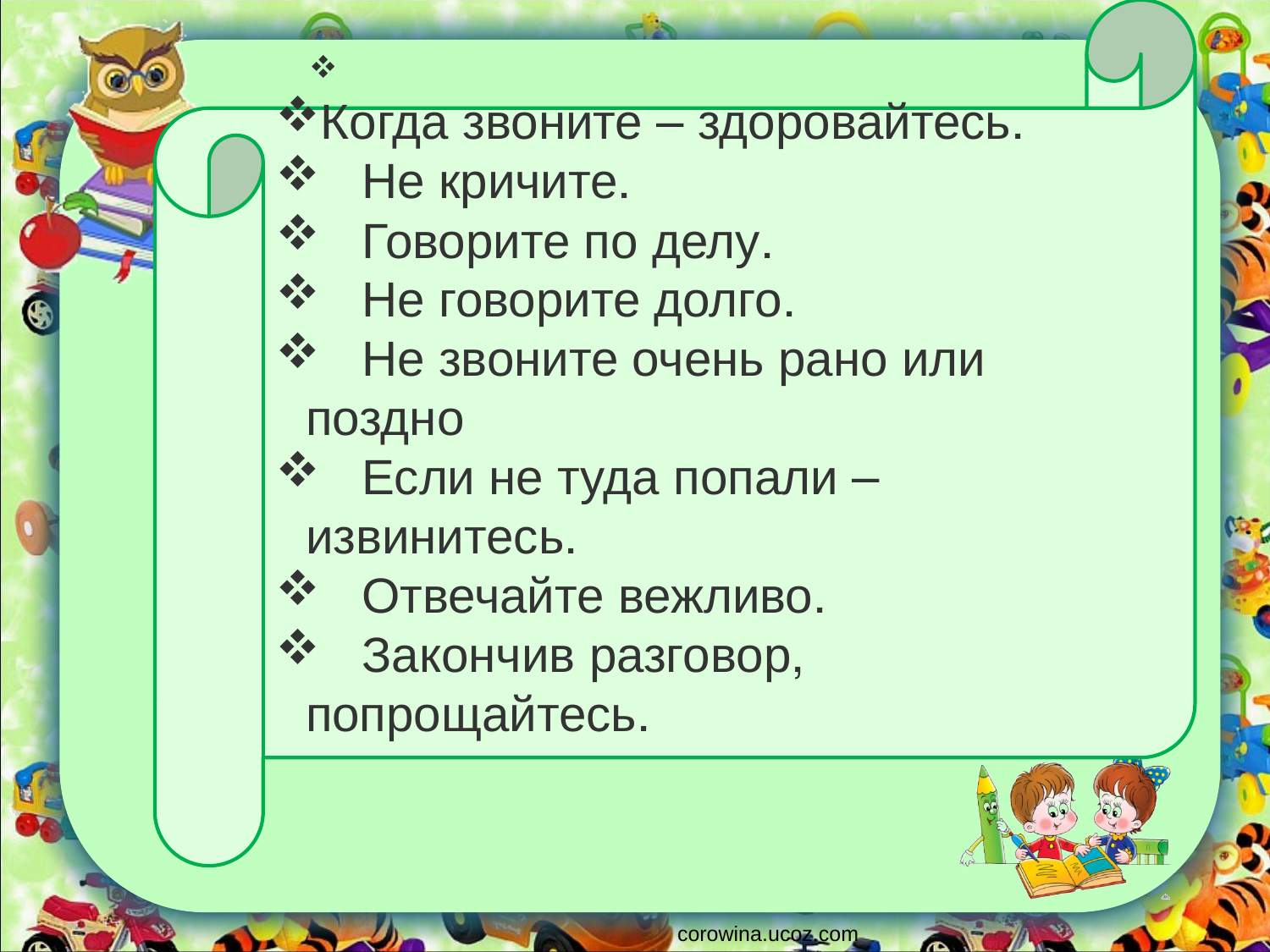

Когда звоните – здоровайтесь.
   Не кричите.
   Говорите по делу.
   Не говорите долго.
   Не звоните очень рано или поздно
   Если не туда попали – извинитесь.
   Отвечайте вежливо.
   Закончив разговор, попрощайтесь.
corowina.ucoz.com